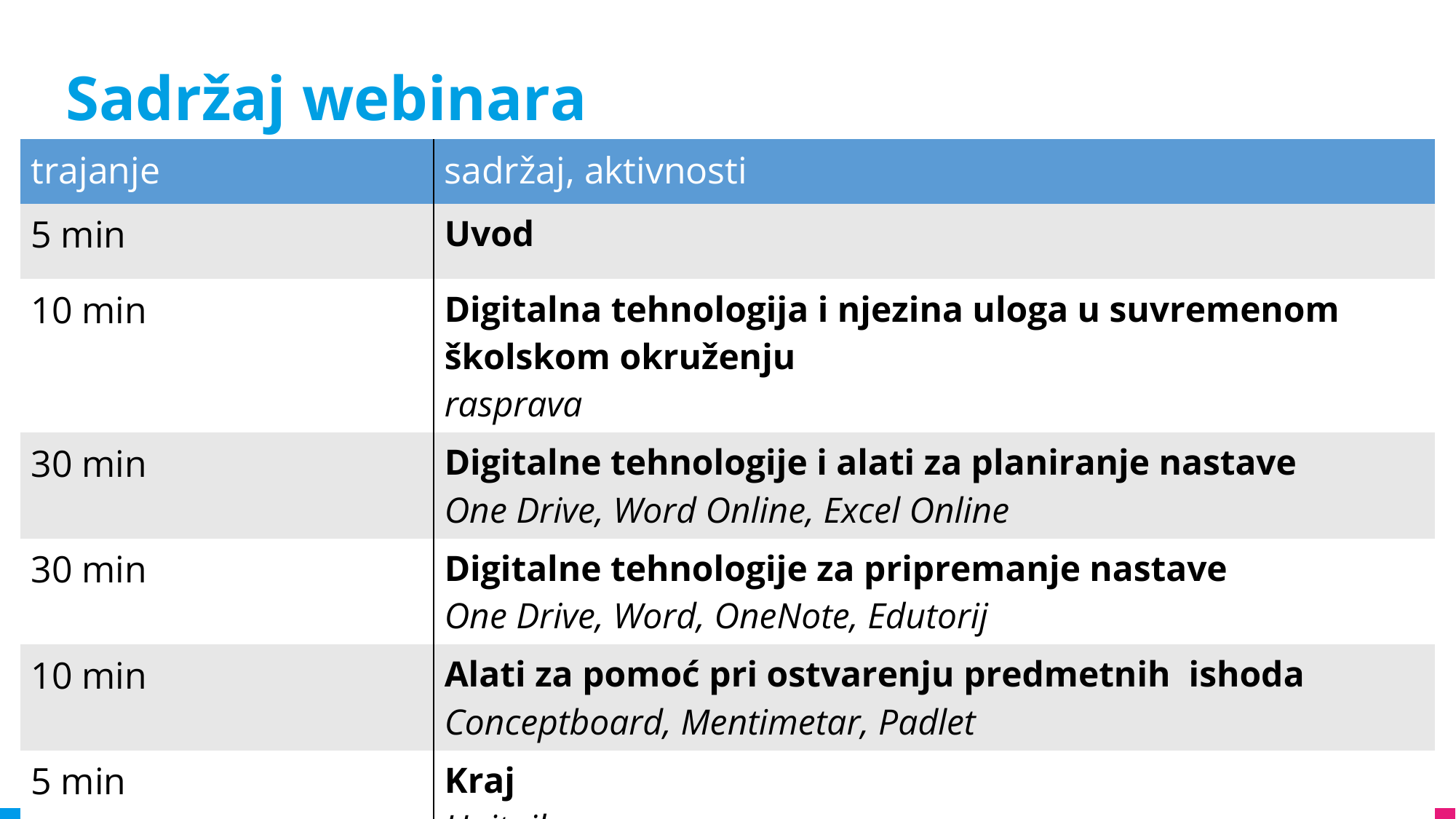

Sadržaj webinara
| trajanje | sadržaj, aktivnosti |
| --- | --- |
| 5 min | Uvod |
| 10 min | Digitalna tehnologija i njezina uloga u suvremenom školskom okruženju rasprava |
| 30 min | Digitalne tehnologije i alati za planiranje nastave One Drive, Word Online, Excel Online |
| 30 min | Digitalne tehnologije za pripremanje nastave One Drive, Word, OneNote, Edutorij |
| 10 min | Alati za pomoć pri ostvarenju predmetnih ishoda Conceptboard, Mentimetar, Padlet |
| 5 min | Kraj Upitnik |